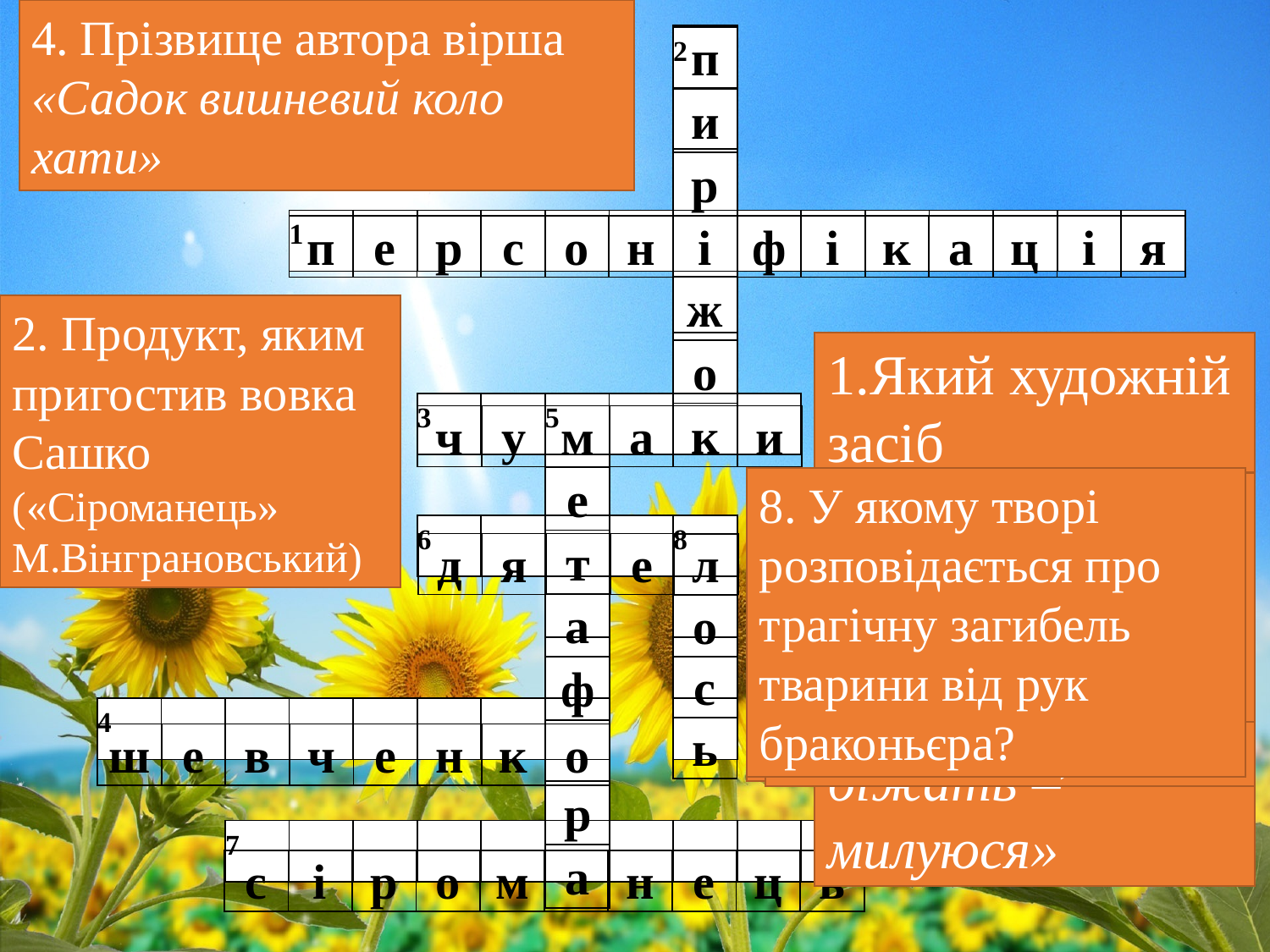

4. Прізвище автора вірша «Садок вишневий коло хати»
| п |
| --- |
| и |
| р |
|  |
| ж |
| о |
| к |
|  |  |  |  |  |  |  |  |  | 2 |  |  |  |  |  |  |  |
| --- | --- | --- | --- | --- | --- | --- | --- | --- | --- | --- | --- | --- | --- | --- | --- | --- |
|  |  |  |  |  |  |  |  |  |  |  |  |  |  |  |  |  |
|  |  |  |  |  |  |  |  |  |  |  |  |  |  |  |  |  |
|  |  |  | 1 |  |  |  |  |  |  |  |  |  |  |  |  |  |
|  |  |  |  |  |  |  |  |  |  |  |  |  |  |  |  |  |
|  |  |  |  |  |  |  |  |  |  |  |  |  |  |  |  |  |
|  |  |  |  |  | 3 |  | 5 |  |  |  |  |  |  |  |  |  |
|  |  |  |  |  |  |  |  |  |  |  |  |  |  |  |  |  |
|  |  |  |  |  | 6 |  |  |  | 8 |  |  |  |  |  |  |  |
|  |  |  |  |  |  |  |  |  |  |  |  |  |  |  |  |  |
|  |  |  |  |  |  |  |  |  |  |  |  |  |  |  |  |  |
| 4 |  |  |  |  |  |  |  |  |  |  |  |  |  |  |  |  |
|  |  |  |  |  |  |  |  |  |  |  |  |  |  |  |  |  |
|  |  | 7 |  |  |  |  |  |  |  |  |  |  |  |  |  |  |
| п | е | р | с | о | н | і | ф | і | к | а | ц | і | я |
| --- | --- | --- | --- | --- | --- | --- | --- | --- | --- | --- | --- | --- | --- |
2. Продукт, яким пригостив вовка Сашко («Сіроманець» М.Вінграновський)
1.Який художній засіб використовує П.Тичина в даному уривку? «Хмарки біжать – милуюся»
| ч | у | м | а |  | и |
| --- | --- | --- | --- | --- | --- |
|  |
| --- |
| е |
| т |
| а |
| ф |
|  |
| р |
| а |
8. У якому творі розповідається про трагічну загибель тварини від рук браконьєра?
5. Який художній засіб використовує П.Тичина в даному уривку? «Гаї шумлять – я слухаю»
7. Герой якого твору стає на захист хижака і намагається його вилікувати?
3. Хто привіз Тараса до батьків, коли він заблукав у полі?
6. Малюнок, що виконав Олесь на уроці замість горщика («Дивак» Г.Тютюнника)?
| д | я |  | е | л |
| --- | --- | --- | --- | --- |
|  |
| --- |
| о |
| с |
| ь |
| ш | е | в | ч | е | н | к | о |
| --- | --- | --- | --- | --- | --- | --- | --- |
| с | і | р | о | м |  | н | е | ц | ь |
| --- | --- | --- | --- | --- | --- | --- | --- | --- | --- |